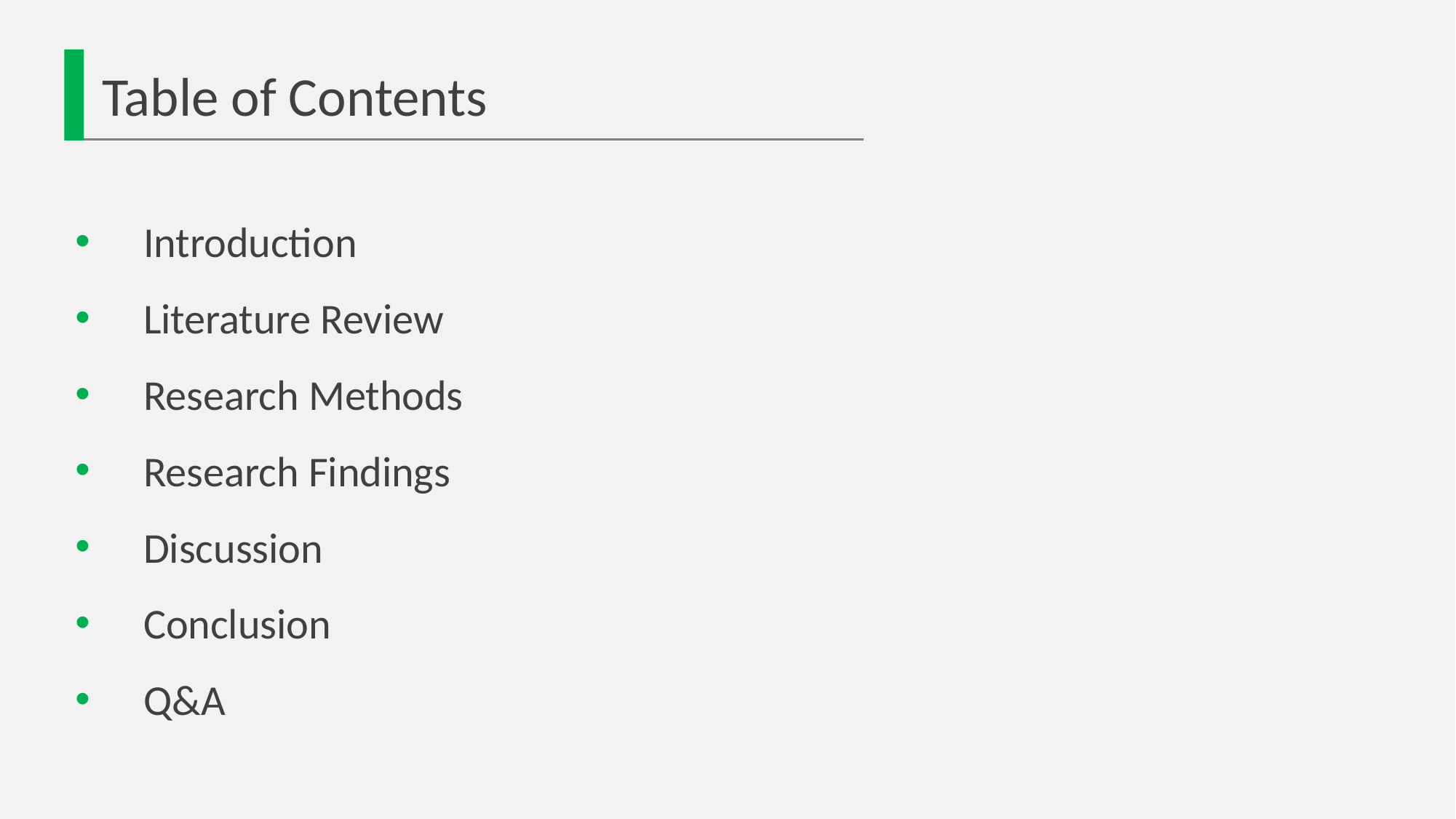

Table of Contents

Introduction
Literature Review
Research Methods
Research Findings
Discussion
Conclusion
Q&A